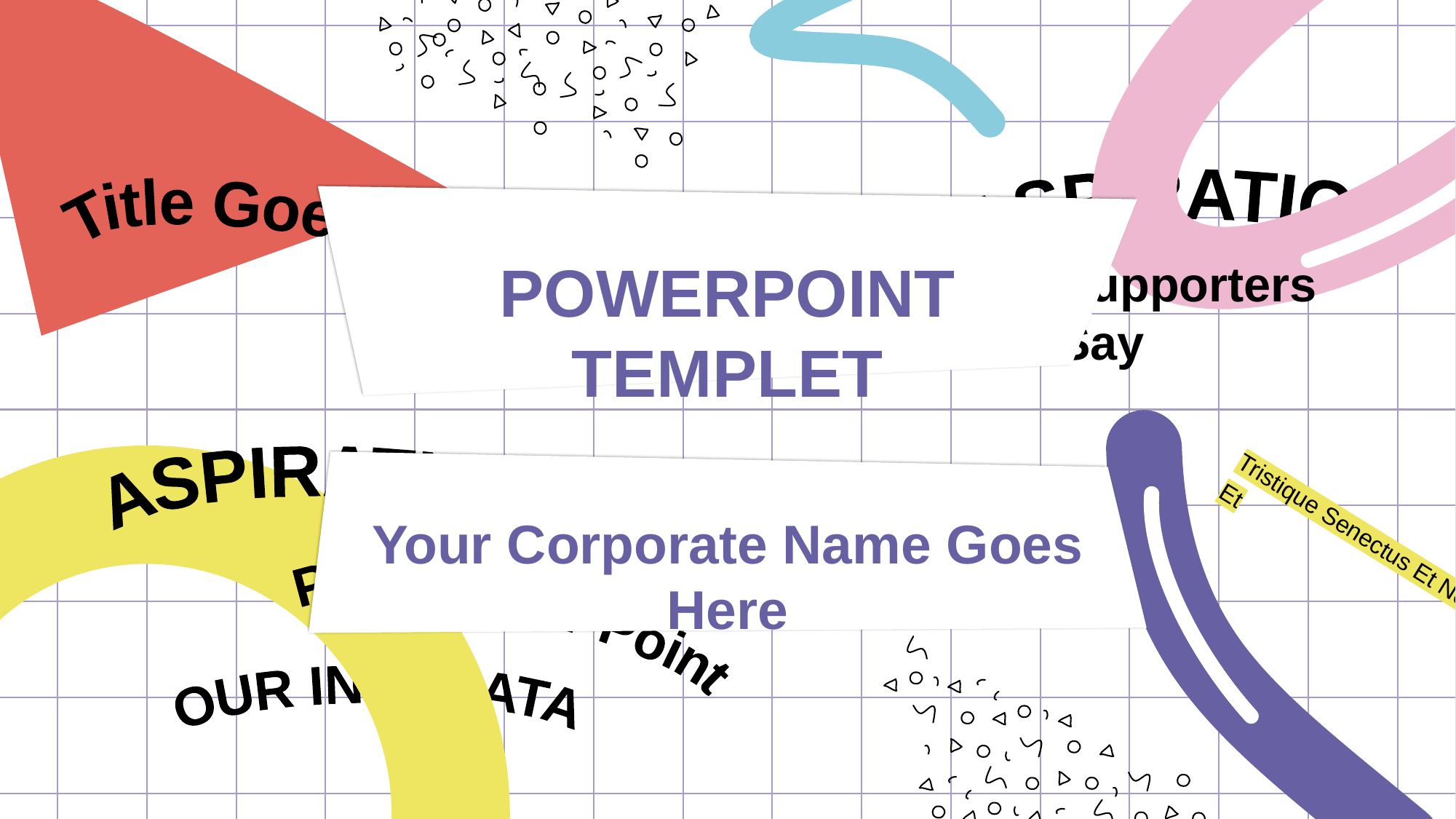

ASPIRATION
Title Goes Here
POWERPOINT TEMPLET
Supporters Say

ASPIRATION
Your Corporate Name Goes Here
Tristique Senectus Et Netus Et
Power Your Point
OUR INFODATA